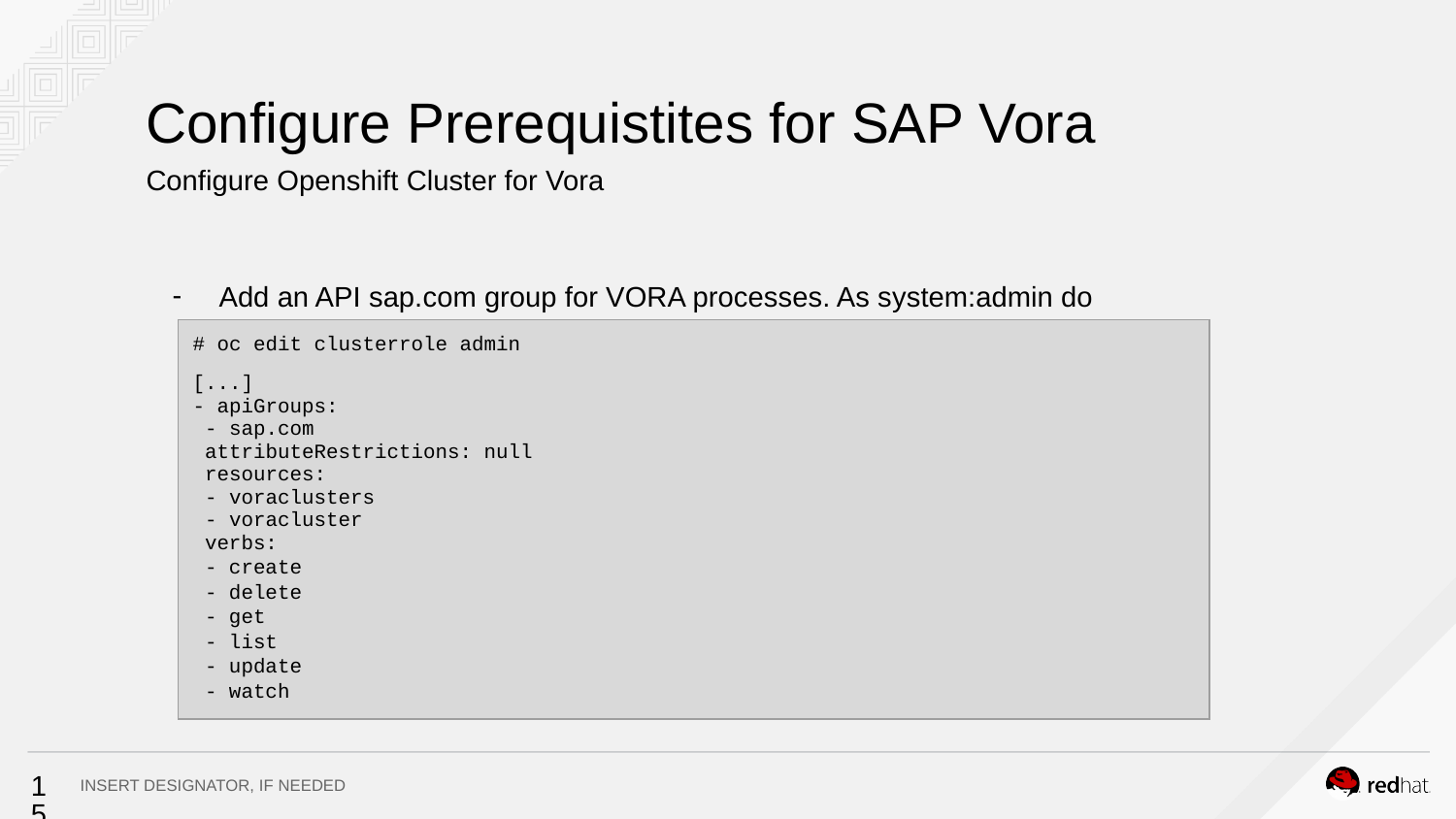

# Configure Prerequistites for SAP Vora
Configure Openshift Cluster for Vora
Add an API sap.com group for VORA processes. As system:admin do

| # oc edit clusterrole admin [...] - apiGroups: - sap.com attributeRestrictions: null resources: - voraclusters - voracluster verbs: - create - delete - get - list - update - watch |
| --- |
15